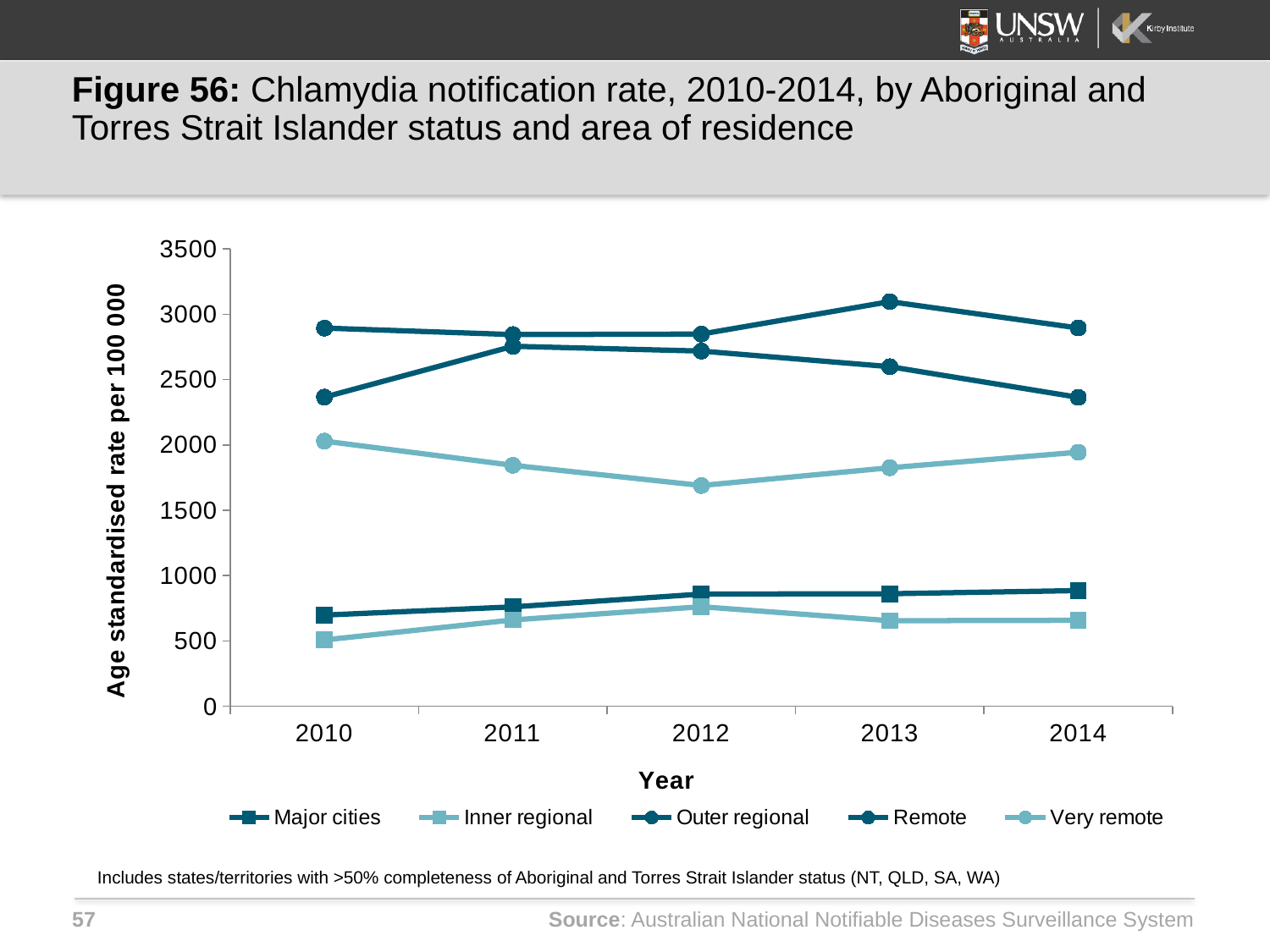

# Figure 56: Chlamydia notification rate, 2010-2014, by Aboriginal and Torres Strait Islander status and area of residence

### Chart

| Category | Major cities | Inner regional | Outer regional | Remote | Very remote |
|---|---|---|---|---|---|
| 2010 | 697.7344 | 507.9113 | 2365.368 | 2893.899 | 2028.986 |
| 2011 | 760.5669 | 660.8211 | 2754.731 | 2844.156 | 1843.95 |
| 2012 | 858.4922 | 761.6836 | 2717.847 | 2848.065 | 1689.497 |
| 2013 | 861.0454 | 654.5692 | 2598.641 | 3096.019 | 1825.297 |
| 2014 | 885.0895 | 657.8663 | 2364.035 | 2894.783 | 1944.022 |
Includes states/territories with >50% completeness of Aboriginal and Torres Strait Islander status (NT, QLD, SA, WA)
Source: Australian National Notifiable Diseases Surveillance System
57